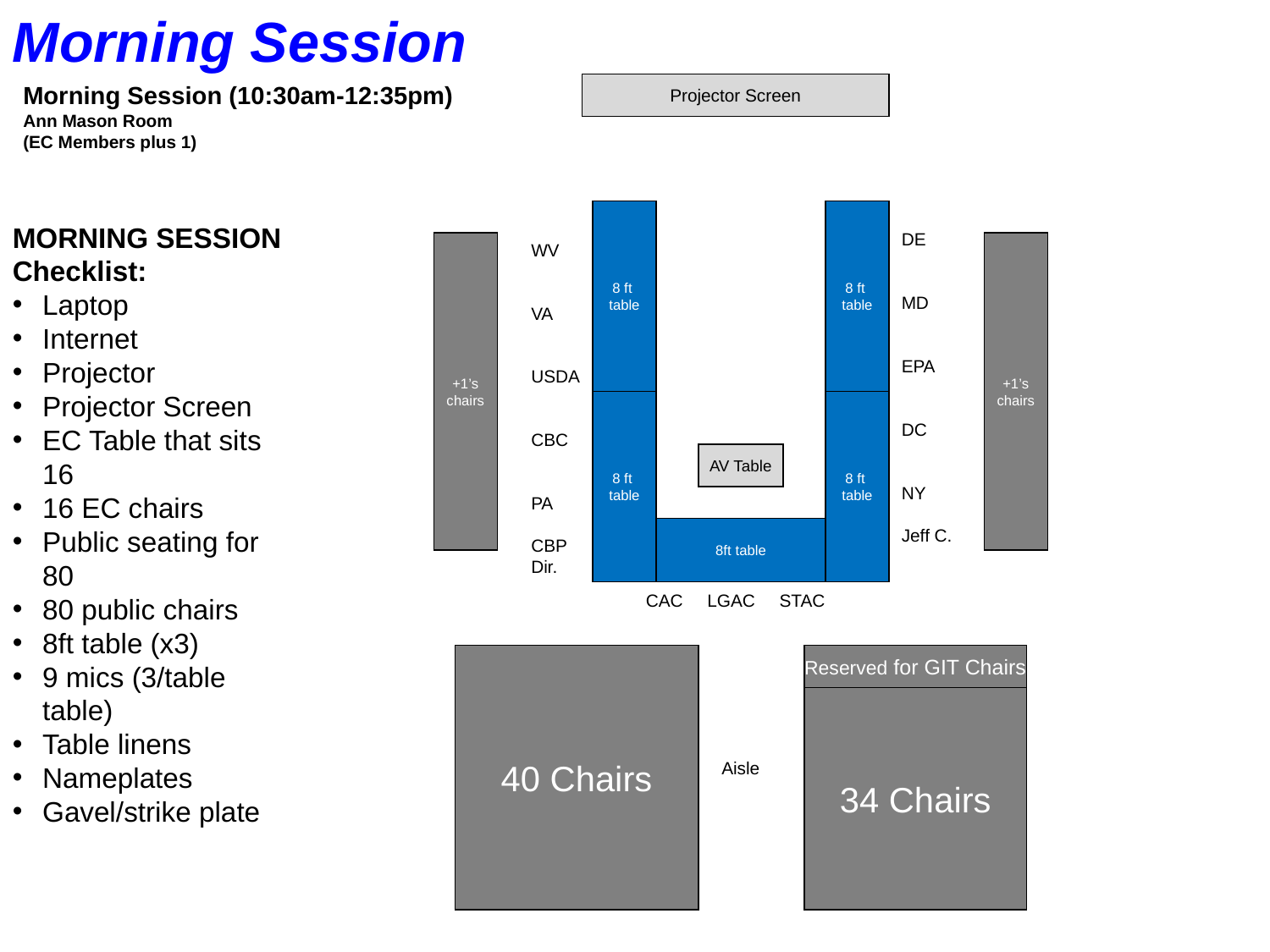

Morning Session
Morning Session (10:30am-12:35pm)
Ann Mason Room
(EC Members plus 1)
Projector Screen

MORNING SESSION
Checklist:
Laptop
Internet
Projector
Projector Screen
EC Table that sits 16
16 EC chairs
Public seating for 80
80 public chairs
8ft table (x3)
9 mics (3/table table)
Table linens
Nameplates
Gavel/strike plate

8 ft
table
8 ft
table

WV

VA

USDA

CBC

PA

CBP Dir.

DE

MD

EPA

DC

NY

Jeff C.
+1’s
chairs
+1’s
chairs
8 ft
table

8 ft
table
AV Table
8ft table
CAC     LGAC     STAC
40 Chairs
Reserved for GIT Chairs
34 Chairs
Aisle